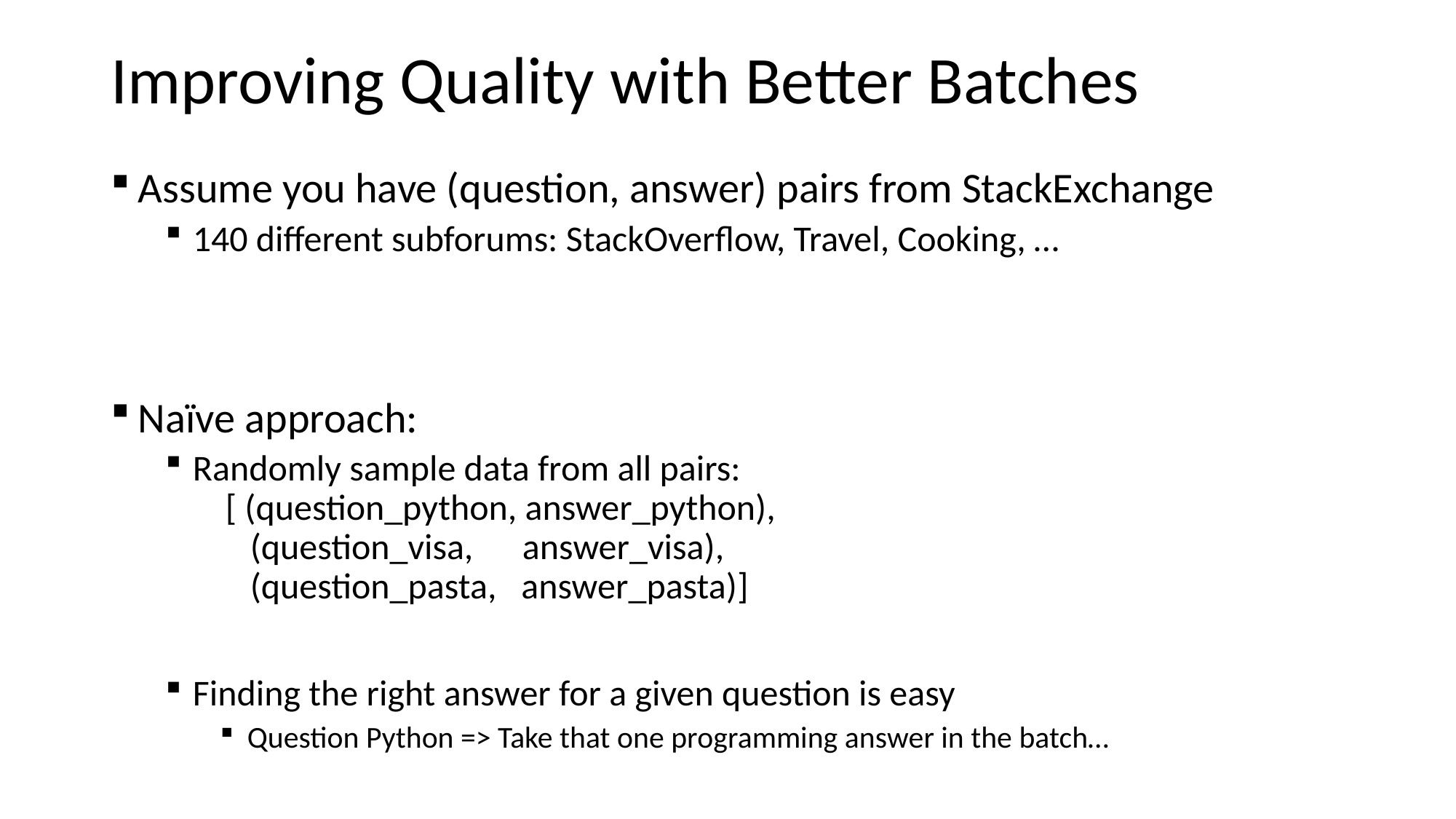

# Improving Quality with Better Batches
Assume you have (question, answer) pairs from StackExchange
140 different subforums: StackOverflow, Travel, Cooking, …

Naïve approach:
Randomly sample data from all pairs:
    [ (question_python, answer_python),
       (question_visa,      answer_visa),
       (question_pasta,   answer_pasta)]

Finding the right answer for a given question is easy
Question Python => Take that one programming answer in the batch…